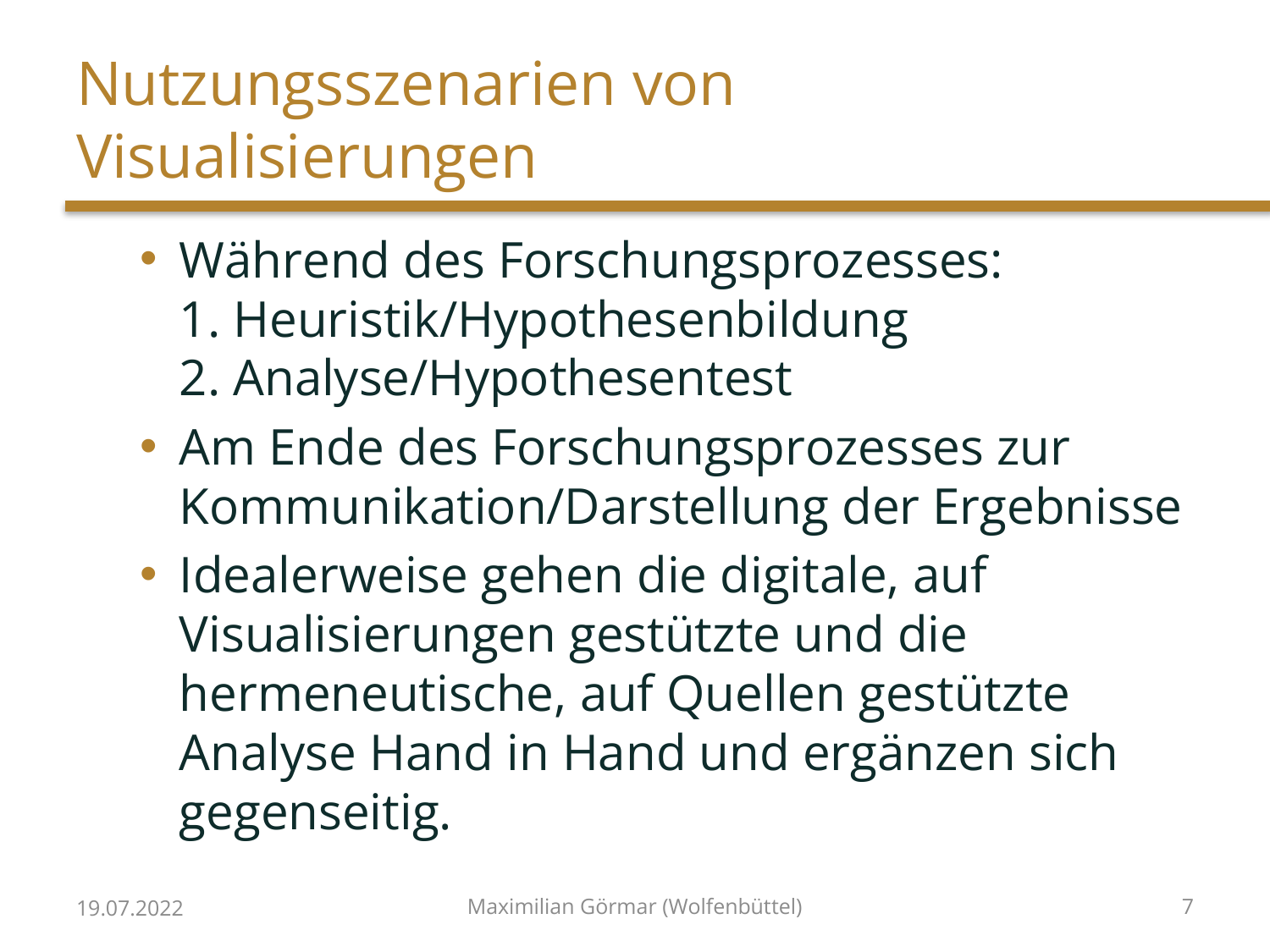

# Nutzungsszenarien von Visualisierungen
Während des Forschungsprozesses:
1. Heuristik/Hypothesenbildung
2. Analyse/Hypothesentest
Am Ende des Forschungsprozesses zur Kommunikation/Darstellung der Ergebnisse
Idealerweise gehen die digitale, auf Visualisierungen gestützte und die hermeneutische, auf Quellen gestützte Analyse Hand in Hand und ergänzen sich gegenseitig.
19.07.2022
Maximilian Görmar (Wolfenbüttel)
7